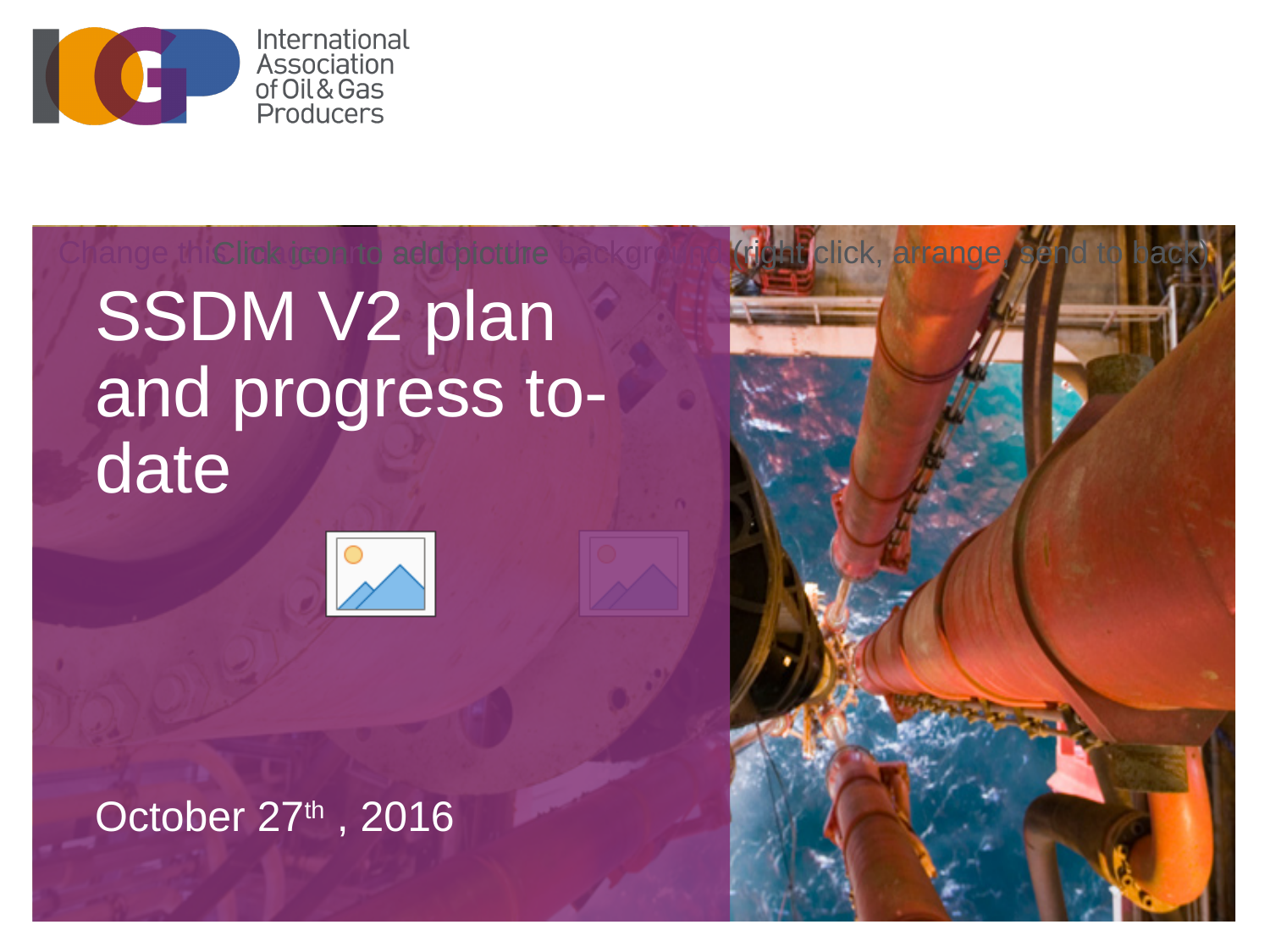

# SSDM V2 plan and progress to-date
October 27th , 2016